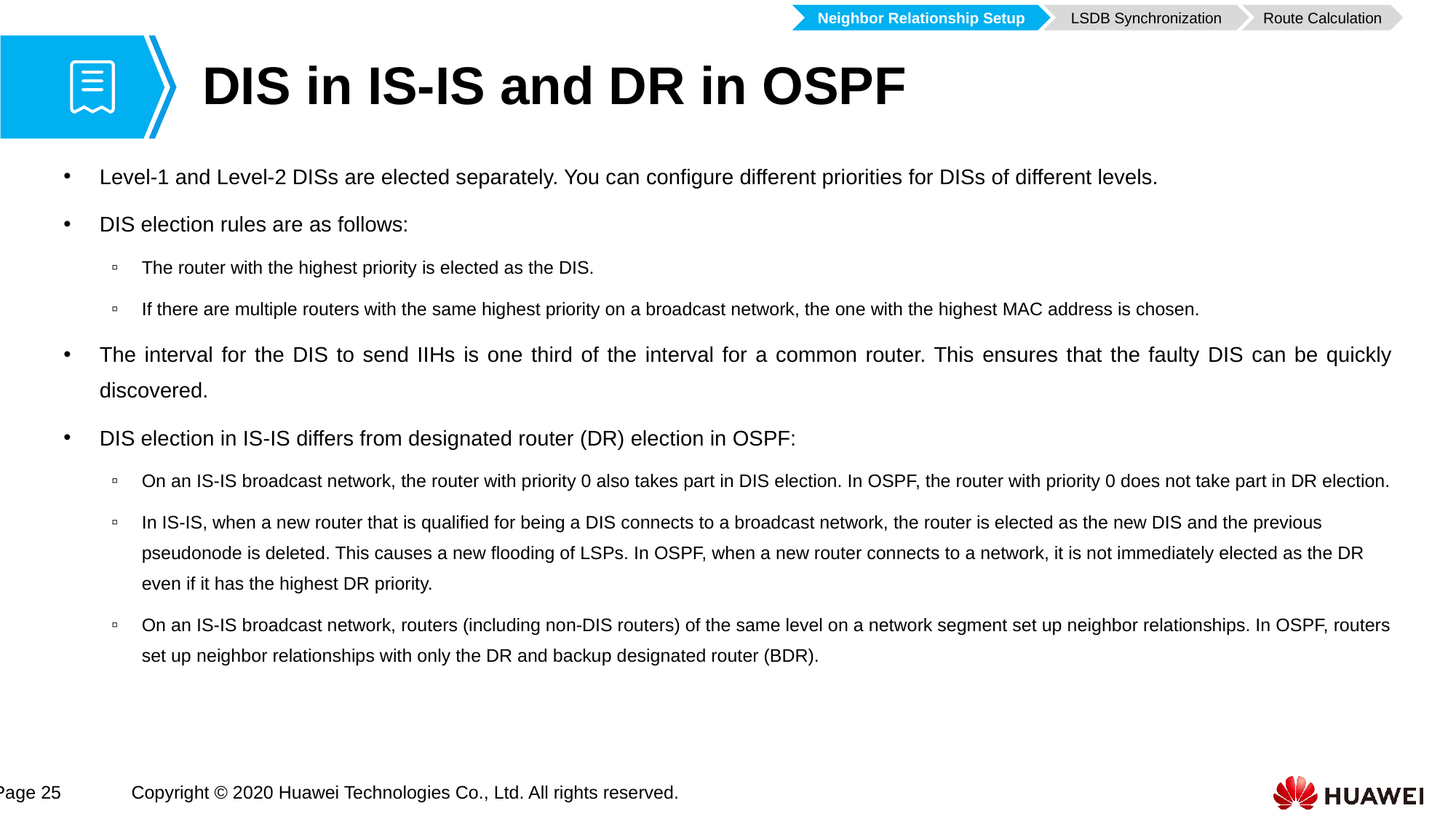

Neighbor Relationship Setup
LSDB Synchronization
Route Calculation
# DIS in IS-IS and DR in OSPF
Level-1 and Level-2 DISs are elected separately. You can configure different priorities for DISs of different levels.
DIS election rules are as follows:
The router with the highest priority is elected as the DIS.
If there are multiple routers with the same highest priority on a broadcast network, the one with the highest MAC address is chosen.
The interval for the DIS to send IIHs is one third of the interval for a common router. This ensures that the faulty DIS can be quickly discovered.
DIS election in IS-IS differs from designated router (DR) election in OSPF:
On an IS-IS broadcast network, the router with priority 0 also takes part in DIS election. In OSPF, the router with priority 0 does not take part in DR election.
In IS-IS, when a new router that is qualified for being a DIS connects to a broadcast network, the router is elected as the new DIS and the previous pseudonode is deleted. This causes a new flooding of LSPs. In OSPF, when a new router connects to a network, it is not immediately elected as the DR even if it has the highest DR priority.
On an IS-IS broadcast network, routers (including non-DIS routers) of the same level on a network segment set up neighbor relationships. In OSPF, routers set up neighbor relationships with only the DR and backup designated router (BDR).